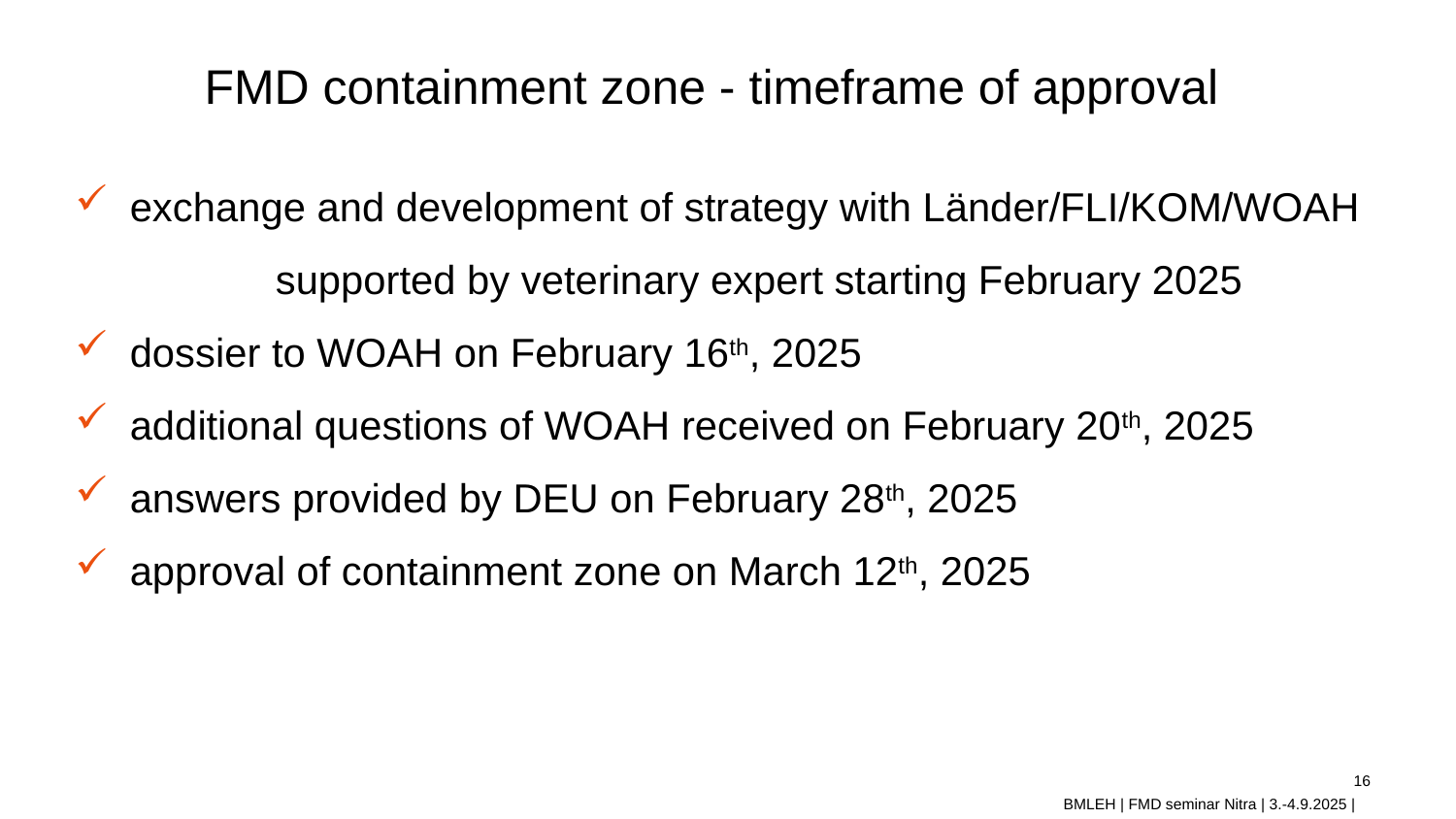

FMD containment zone - timeframe of approval
exchange and development of strategy with Länder/FLI/KOM/WOAH 	supported by veterinary expert starting February 2025
dossier to WOAH on February 16th, 2025
additional questions of WOAH received on February 20th, 2025
answers provided by DEU on February 28th, 2025
approval of containment zone on March 12th, 2025
16
BMLEH | FMD seminar Nitra | 3.-4.9.2025 |